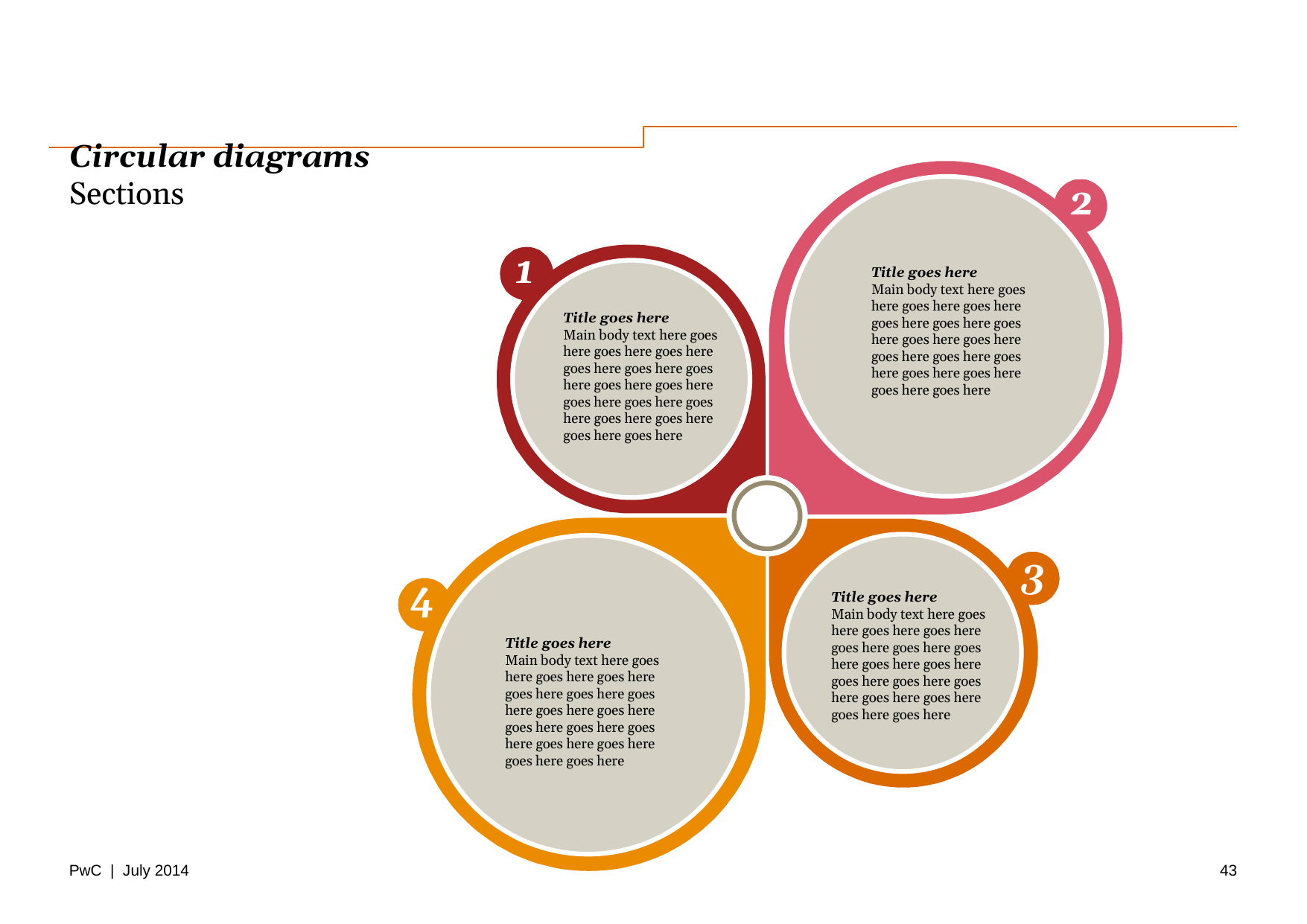

# Circular diagrams Sections

2

1

Title goes here
Main body text here goes here goes here goes here goes here goes here goes here goes here goes here goes here goes here goes here goes here goes here goes here goes here

Title goes here
Main body text here goes here goes here goes here goes here goes here goes here goes here goes here goes here goes here goes here goes here goes here goes here goes here

3

4

Title goes here
Main body text here goes here goes here goes here goes here goes here goes here goes here goes here goes here goes here goes here goes here goes here goes here goes here
Title goes here
Main body text here goes here goes here goes here goes here goes here goes here goes here goes here goes here goes here goes here goes here goes here goes here goes here
43